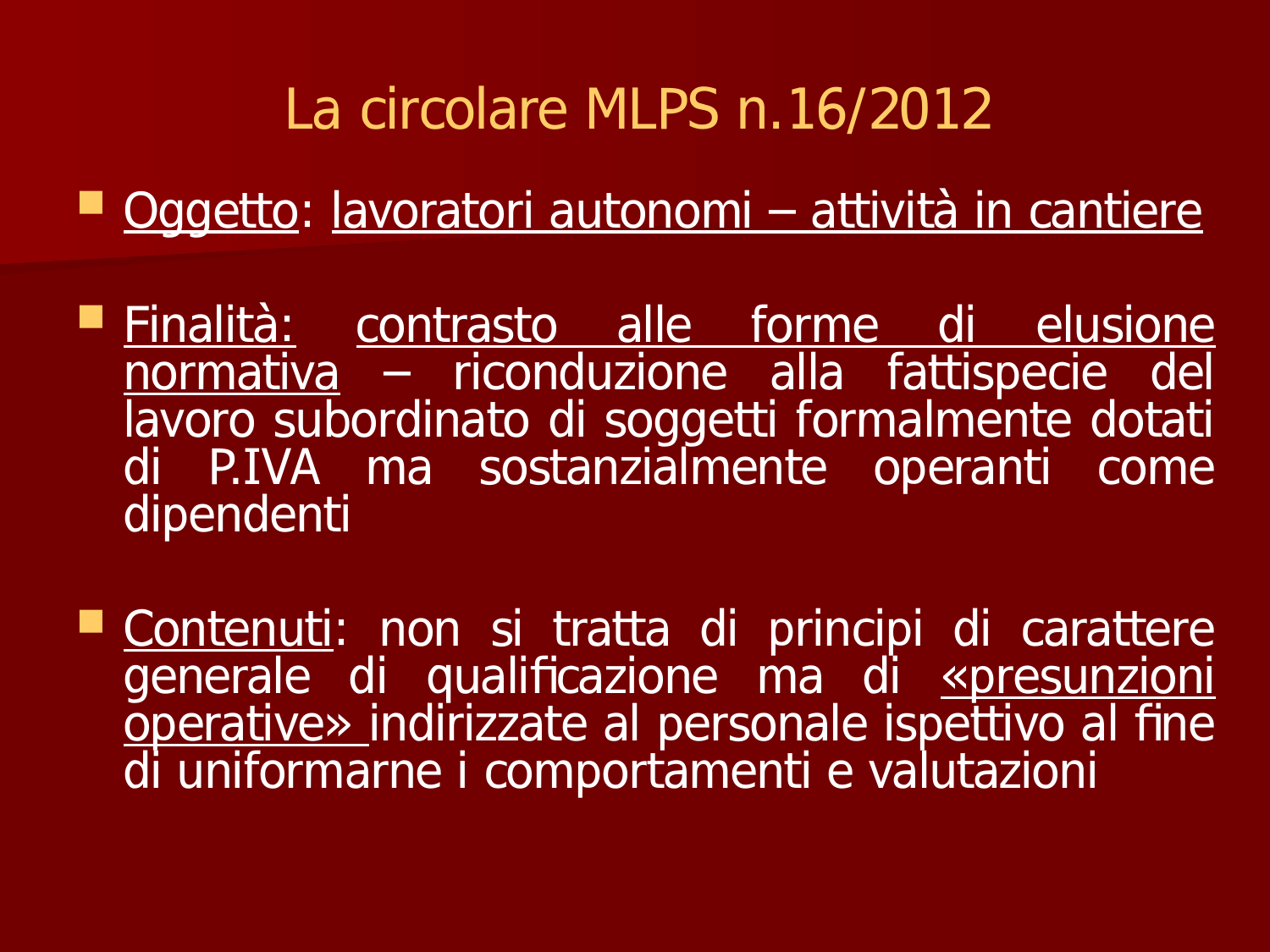

# La circolare MLPS n.16/2012
Oggetto: lavoratori autonomi – attività in cantiere

Finalità: contrasto alle forme di elusione normativa – riconduzione alla fattispecie del lavoro subordinato di soggetti formalmente dotati di P.IVA ma sostanzialmente operanti come dipendenti

Contenuti: non si tratta di principi di carattere generale di qualificazione ma di «presunzioni operative» indirizzate al personale ispettivo al fine di uniformarne i comportamenti e valutazioni